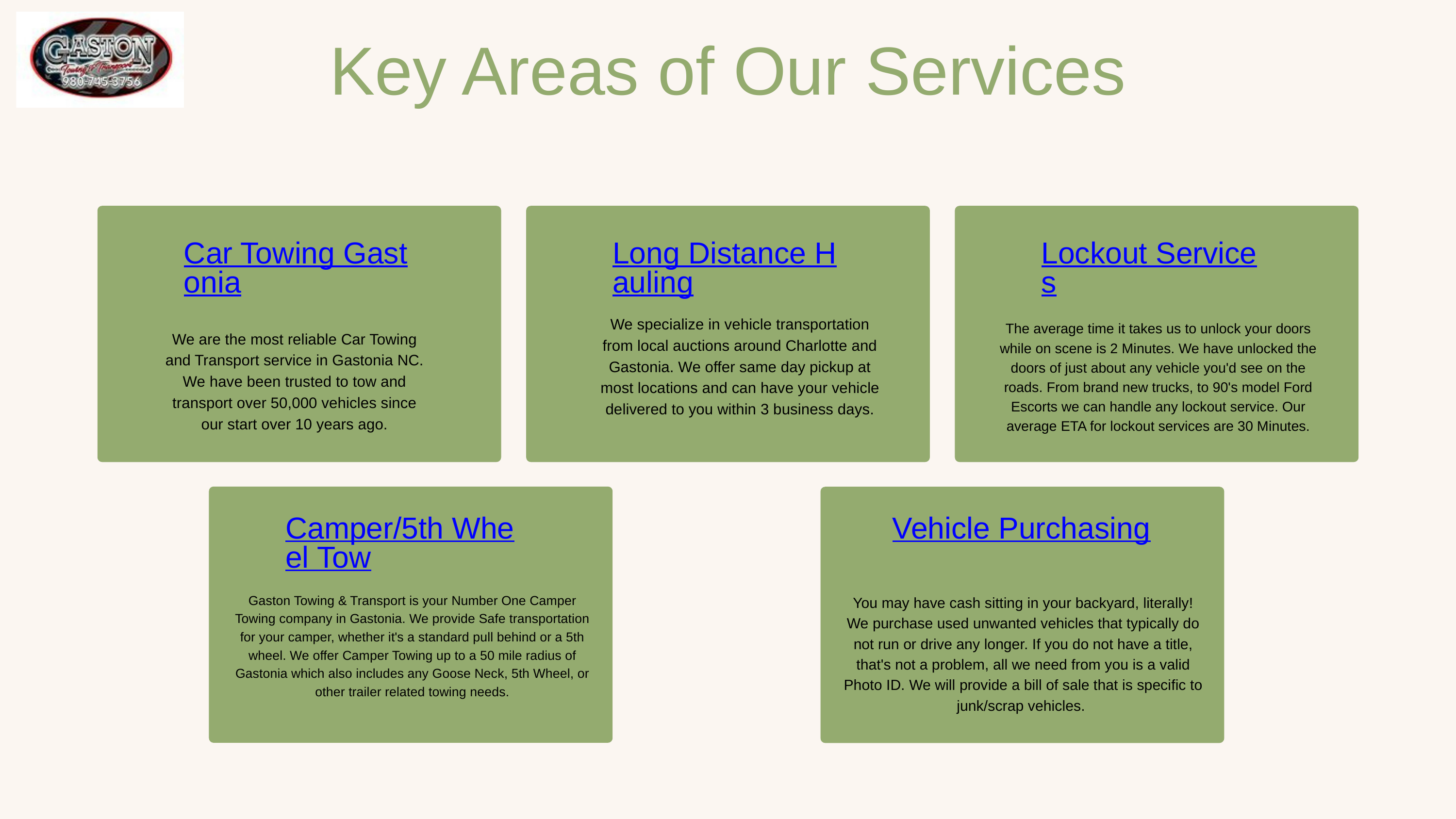

Key Areas of Our Services

Car Towing Gastonia

Long Distance Hauling

Lockout Services

We specialize in vehicle transportation from local auctions around Charlotte and Gastonia. We offer same day pickup at most locations and can have your vehicle delivered to you within 3 business days.
The average time it takes us to unlock your doors while on scene is 2 Minutes. We have unlocked the doors of just about any vehicle you'd see on the roads. From brand new trucks, to 90's model Ford Escorts we can handle any lockout service. Our average ETA for lockout services are 30 Minutes.
We are the most reliable Car Towing and Transport service in Gastonia NC. We have been trusted to tow and transport over 50,000 vehicles since our start over 10 years ago.

Camper/5th Wheel Tow

Vehicle Purchasing

Gaston Towing & Transport is your Number One Camper Towing company in Gastonia. We provide Safe transportation for your camper, whether it's a standard pull behind or a 5th wheel. We offer Camper Towing up to a 50 mile radius of Gastonia which also includes any Goose Neck, 5th Wheel, or other trailer related towing needs.

You may have cash sitting in your backyard, literally! We purchase used unwanted vehicles that typically do not run or drive any longer. If you do not have a title, that's not a problem, all we need from you is a valid Photo ID. We will provide a bill of sale that is specific to junk/scrap vehicles.